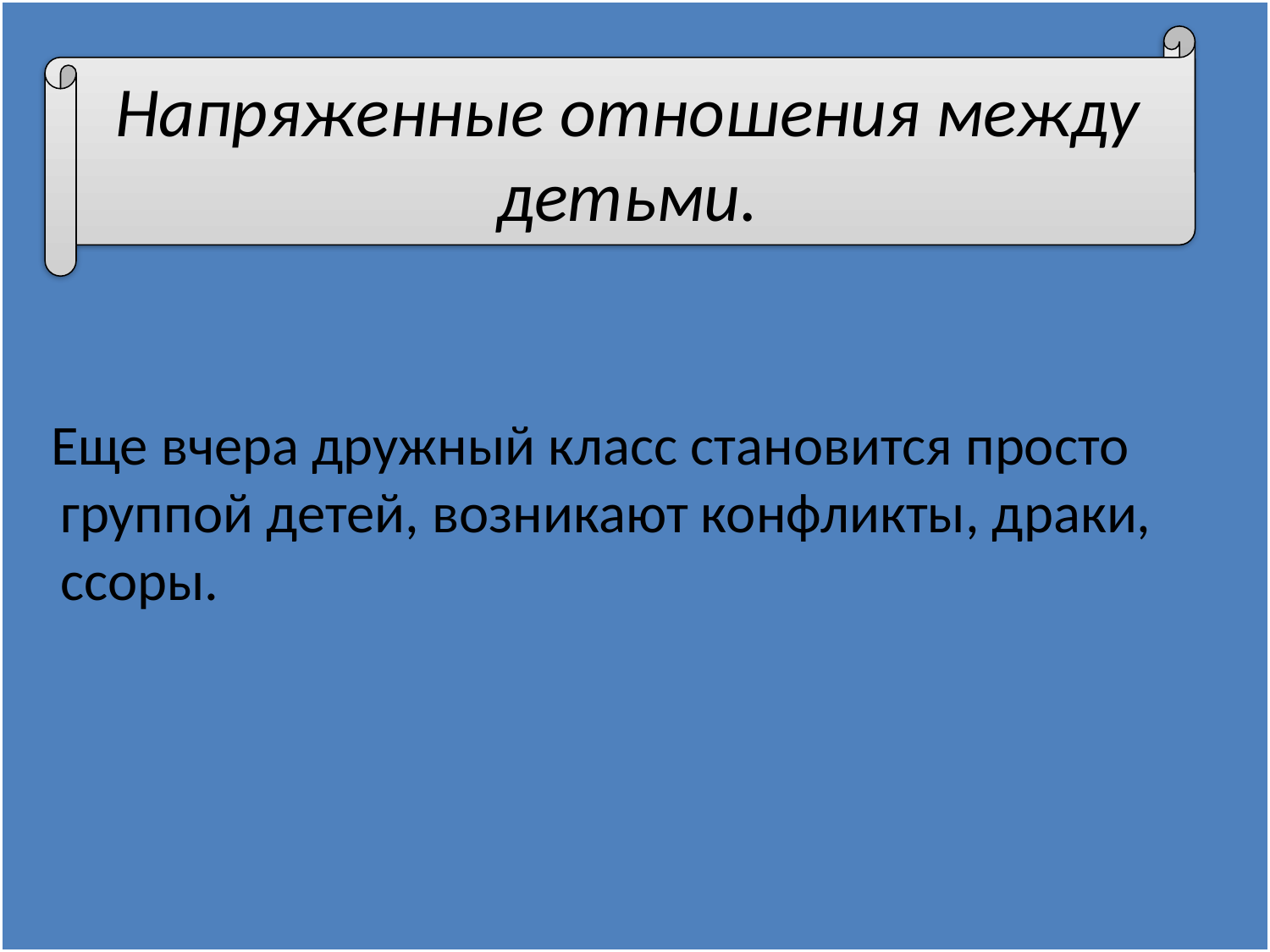

#

   Еще вчера дружный класс становится просто группой детей, возникают конфликты, драки, ссоры.
Напряженные отношения между детьми.